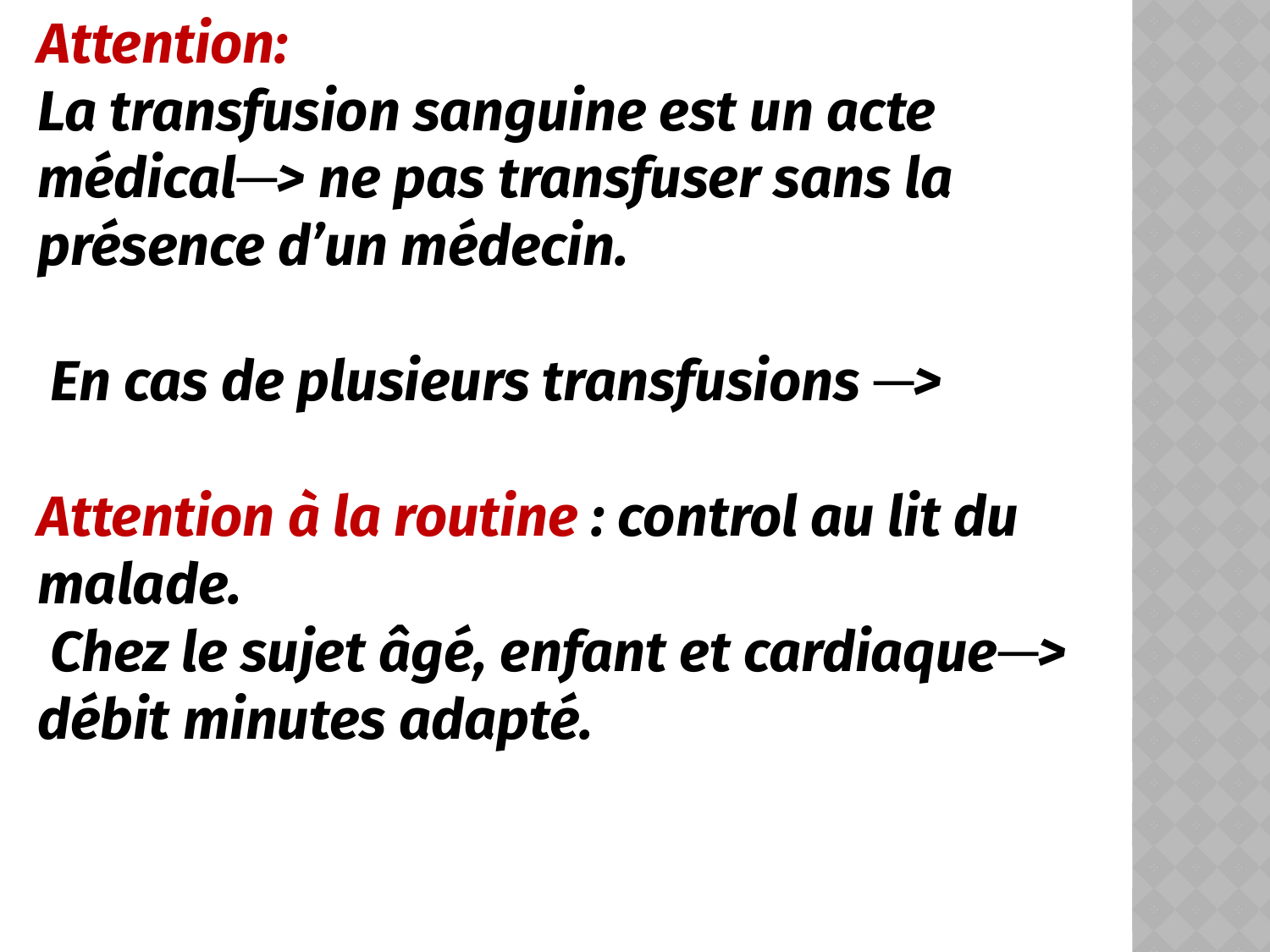

Attention:
La transfusion sanguine est un acte médical─> ne pas transfuser sans la présence d’un médecin.

 En cas de plusieurs transfusions ─>

Attention à la routine : control au lit du malade.
 Chez le sujet âgé, enfant et cardiaque─> débit minutes adapté.